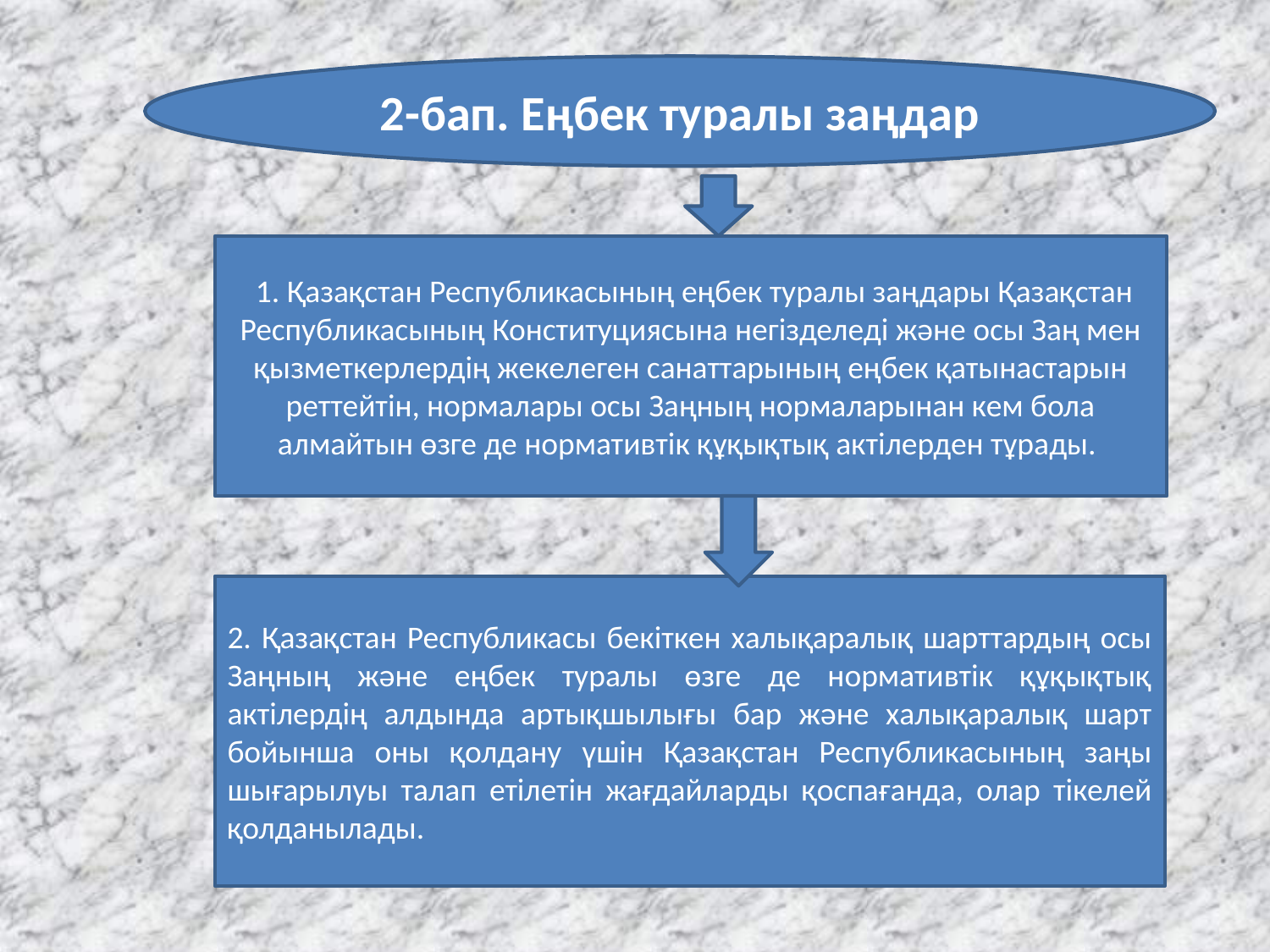

#

2-бап. Еңбек туралы заңдар

 1. Қазақстан Республикасының еңбек туралы заңдары Қазақстан Республикасының Конституциясына негiзделедi және осы Заң мен қызметкерлердiң жекелеген санаттарының еңбек қатынастарын реттейтiн, нормалары осы Заңның нормаларынан кем бола алмайтын өзге де нормативтiк құқықтық актiлерден тұрады.

2. Қазақстан Республикасы бекiткен халықаралық шарттардың осы Заңның және еңбек туралы өзге де нормативтiк құқықтық актiлердiң алдында артықшылығы бар және халықаралық шарт бойынша оны қолдану үшiн Қазақстан Республикасының заңы шығарылуы талап етiлетiн жағдайларды қоспағанда, олар тiкелей қолданылады.